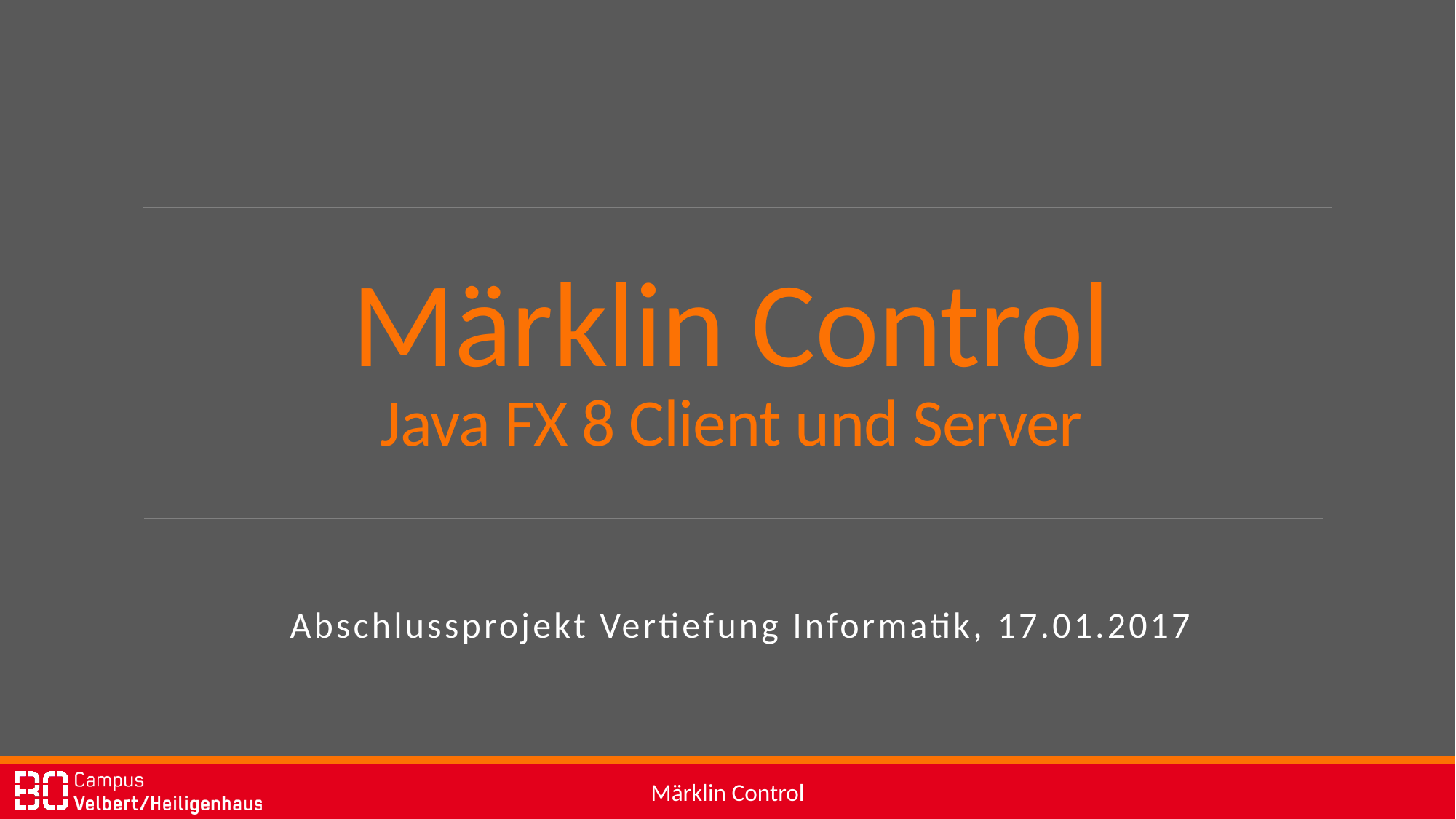

# Märklin Control Java FX 8 Client und Server

Abschlussprojekt Vertiefung Informatik, 17.01.2017